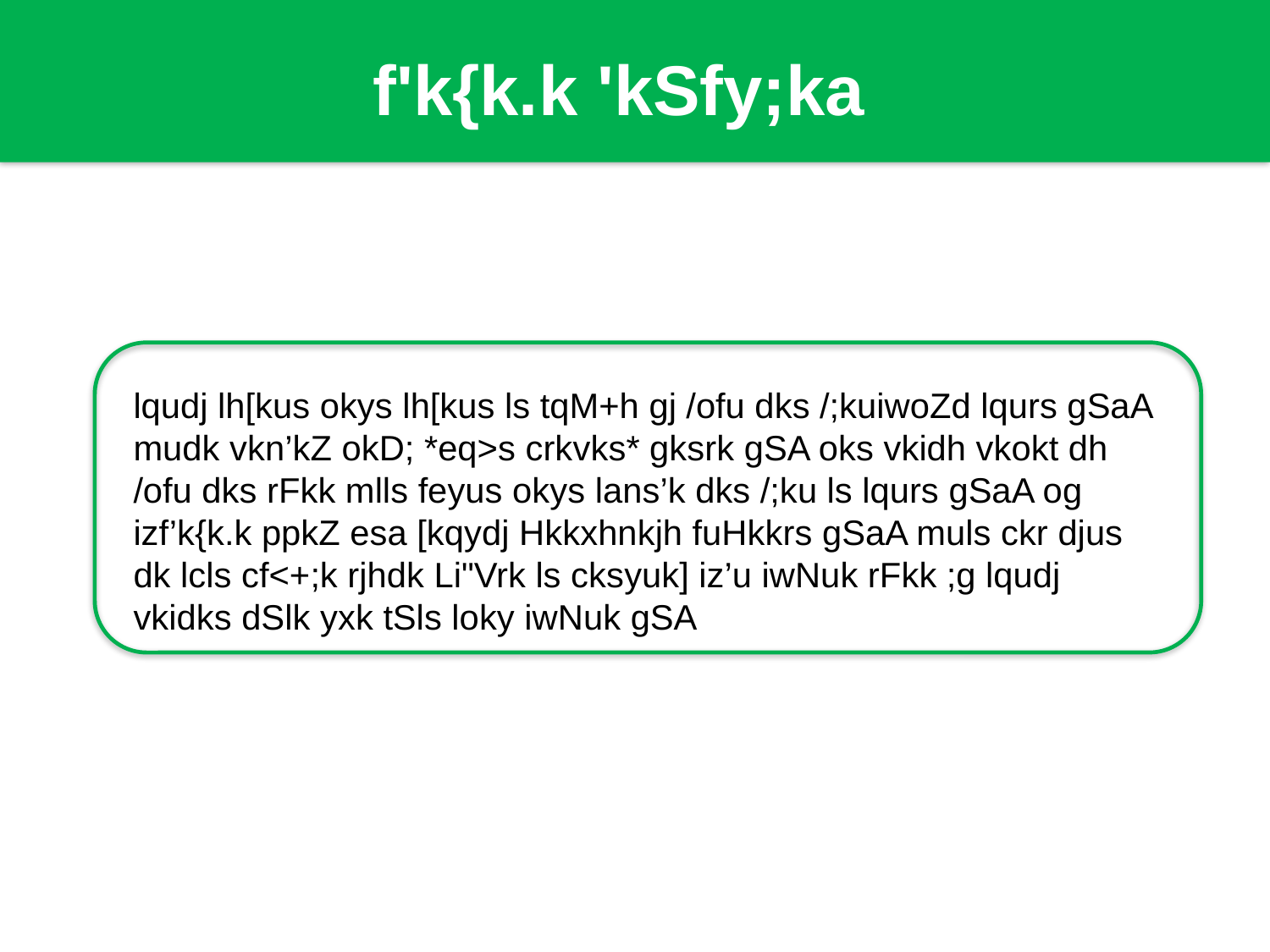

f'k{k.k 'kSfy;ka

lqudj lh[kus okys lh[kus ls tqM+h gj /ofu dks /;kuiwoZd lqurs gSaA mudk vkn’kZ okD; *eq>s crkvks* gksrk gSA oks vkidh vkokt dh /ofu dks rFkk mlls feyus okys lans’k dks /;ku ls lqurs gSaA og izf’k{k.k ppkZ esa [kqydj Hkkxhnkjh fuHkkrs gSaA muls ckr djus dk lcls cf<+;k rjhdk Li"Vrk ls cksyuk] iz’u iwNuk rFkk ;g lqudj vkidks dSlk yxk tSls loky iwNuk gSA